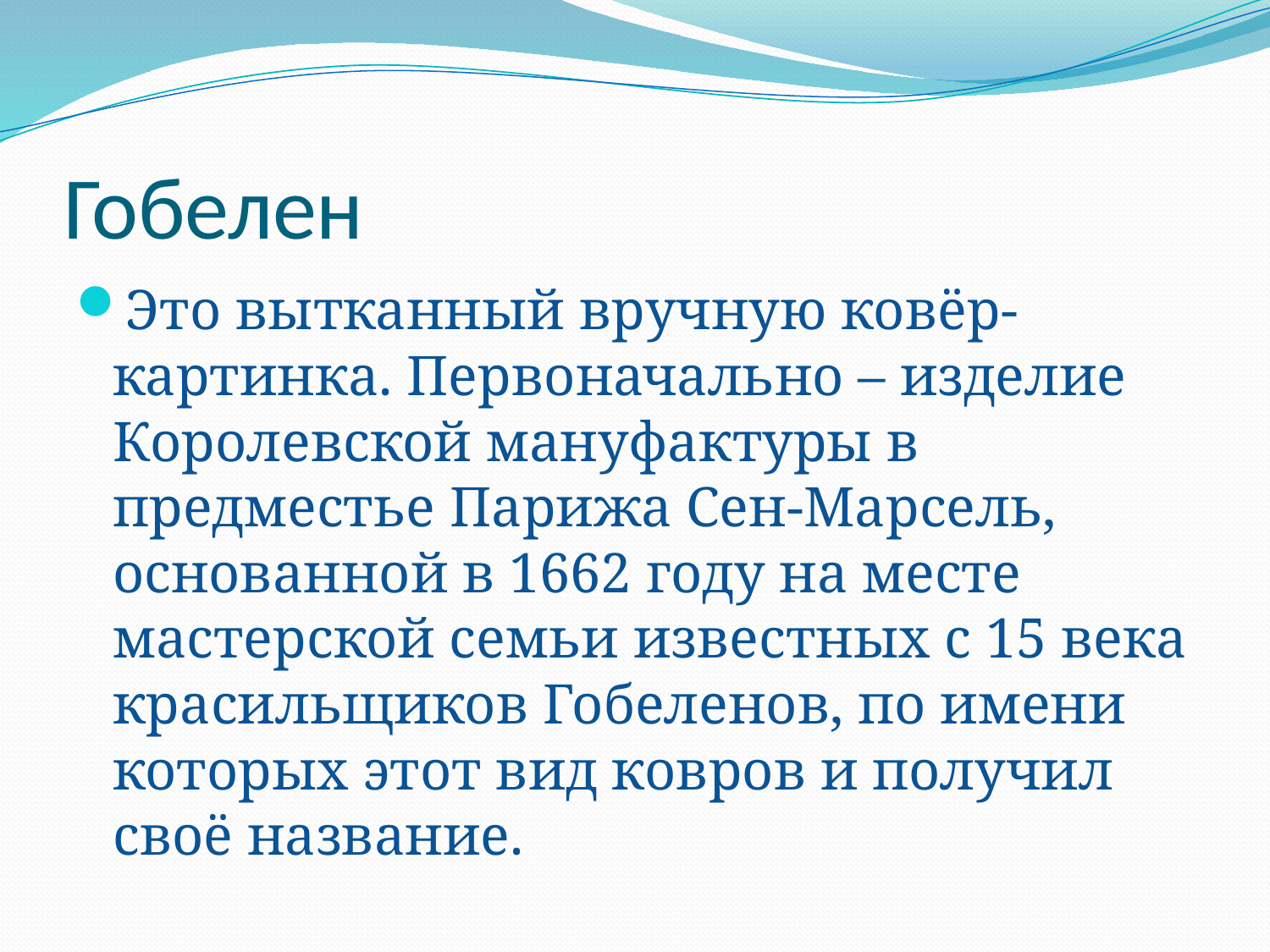

# Гобелен
Это вытканный вручную ковёр-картинка. Первоначально – изделие Королевской мануфактуры в предместье Парижа Сен-Марсель, основанной в 1662 году на месте мастерской семьи известных с 15 века красильщиков Гобеленов, по имени которых этот вид ковров и получил своё название.